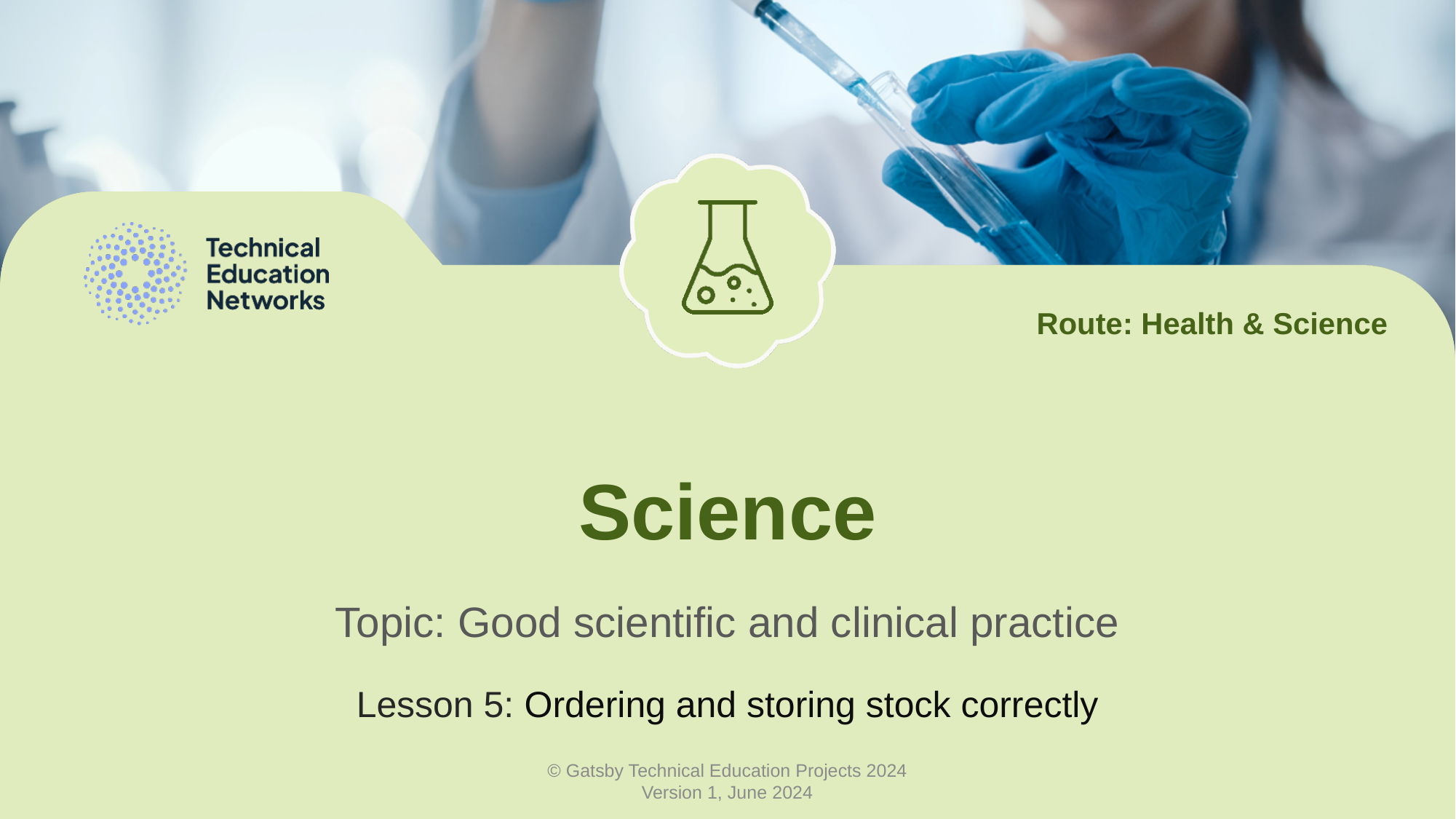

Route: Health & Science
# Science
Topic: Good scientific and clinical practice
Lesson 5: Ordering and storing stock correctly